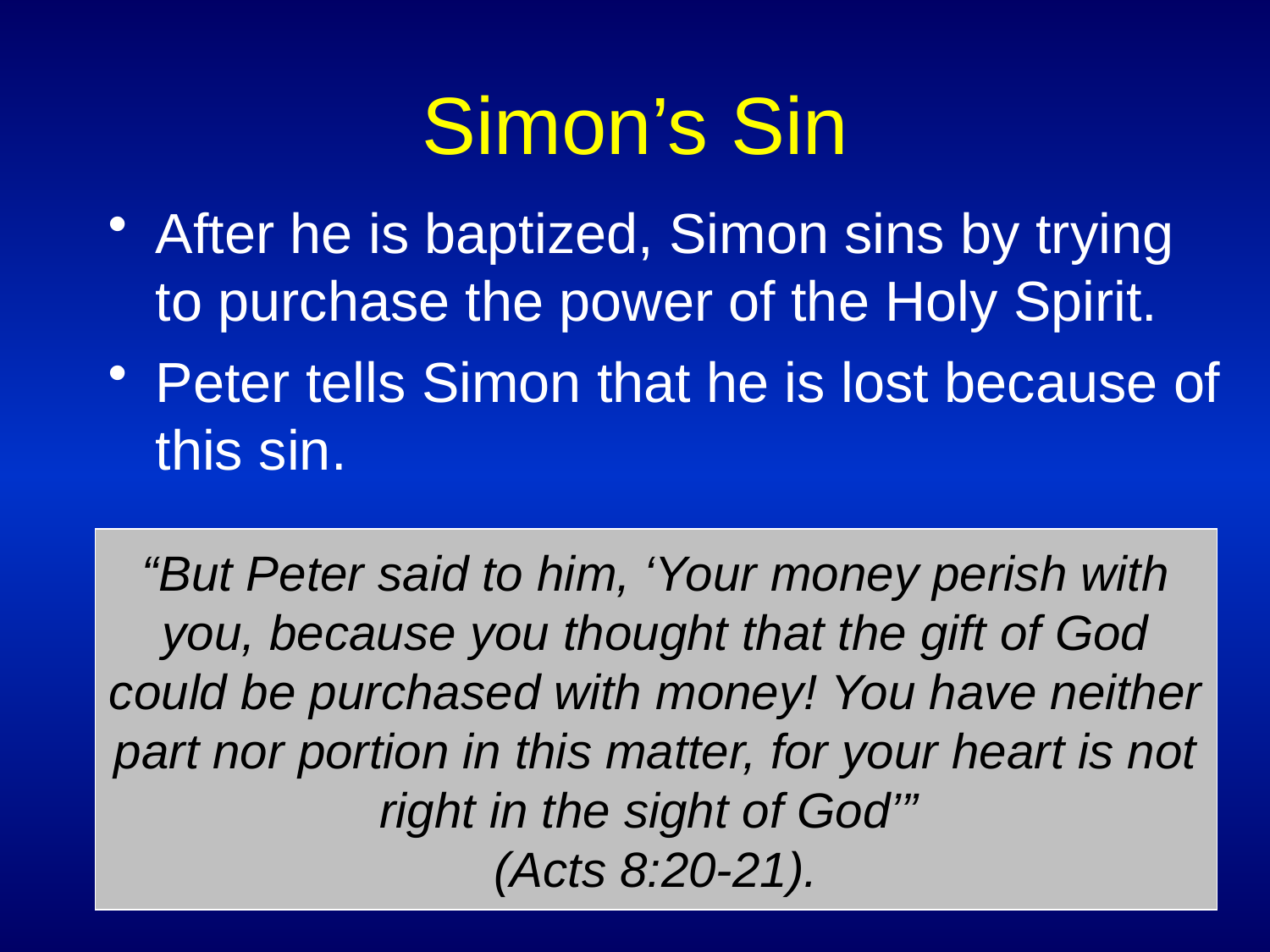

# Simon’s Sin
After he is baptized, Simon sins by trying to purchase the power of the Holy Spirit.
Peter tells Simon that he is lost because of this sin.
“But Peter said to him, ‘Your money perish with you, because you thought that the gift of God could be purchased with money! You have neither part nor portion in this matter, for your heart is not right in the sight of God’”
(Acts 8:20-21).